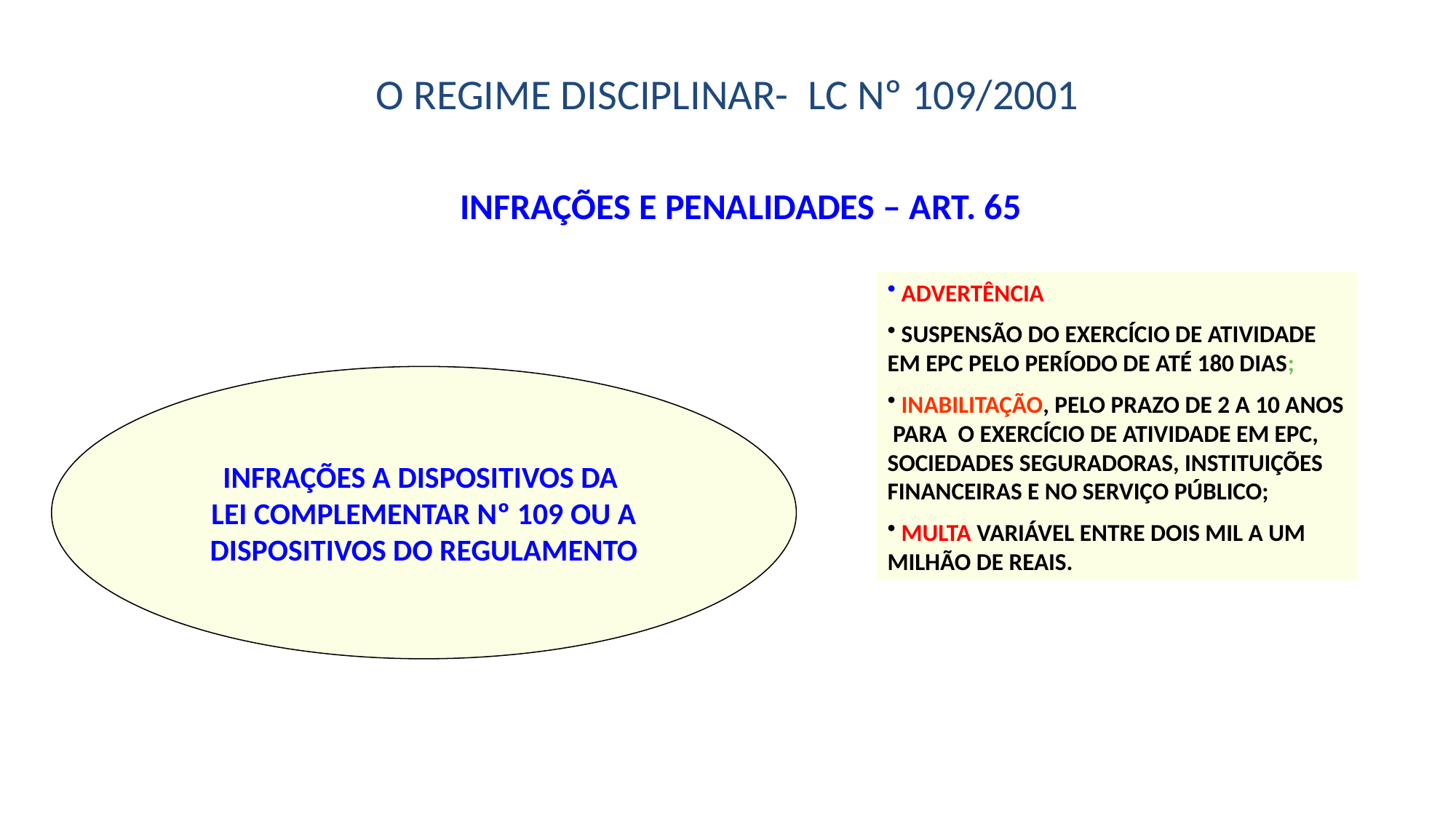

# O REGIME DISCIPLINAR-  LC Nº 109/2001
INFRAÇÕES E PENALIDADES – ART. 65

 ADVERTÊNCIA
 SUSPENSÃO DO EXERCÍCIO DE ATIVIDADE  EM EPC PELO PERÍODO DE ATÉ 180 DIAS;
 INABILITAÇÃO, PELO PRAZO DE 2 A 10 ANOS  PARA  O EXERCÍCIO DE ATIVIDADE EM EPC, SOCIEDADES SEGURADORAS, INSTITUIÇÕES FINANCEIRAS E NO SERVIÇO PÚBLICO;
 MULTA VARIÁVEL ENTRE DOIS MIL A UM MILHÃO DE REAIS.
INFRAÇÕES A DISPOSITIVOS DA
LEI COMPLEMENTAR Nº 109 OU A
DISPOSITIVOS DO REGULAMENTO